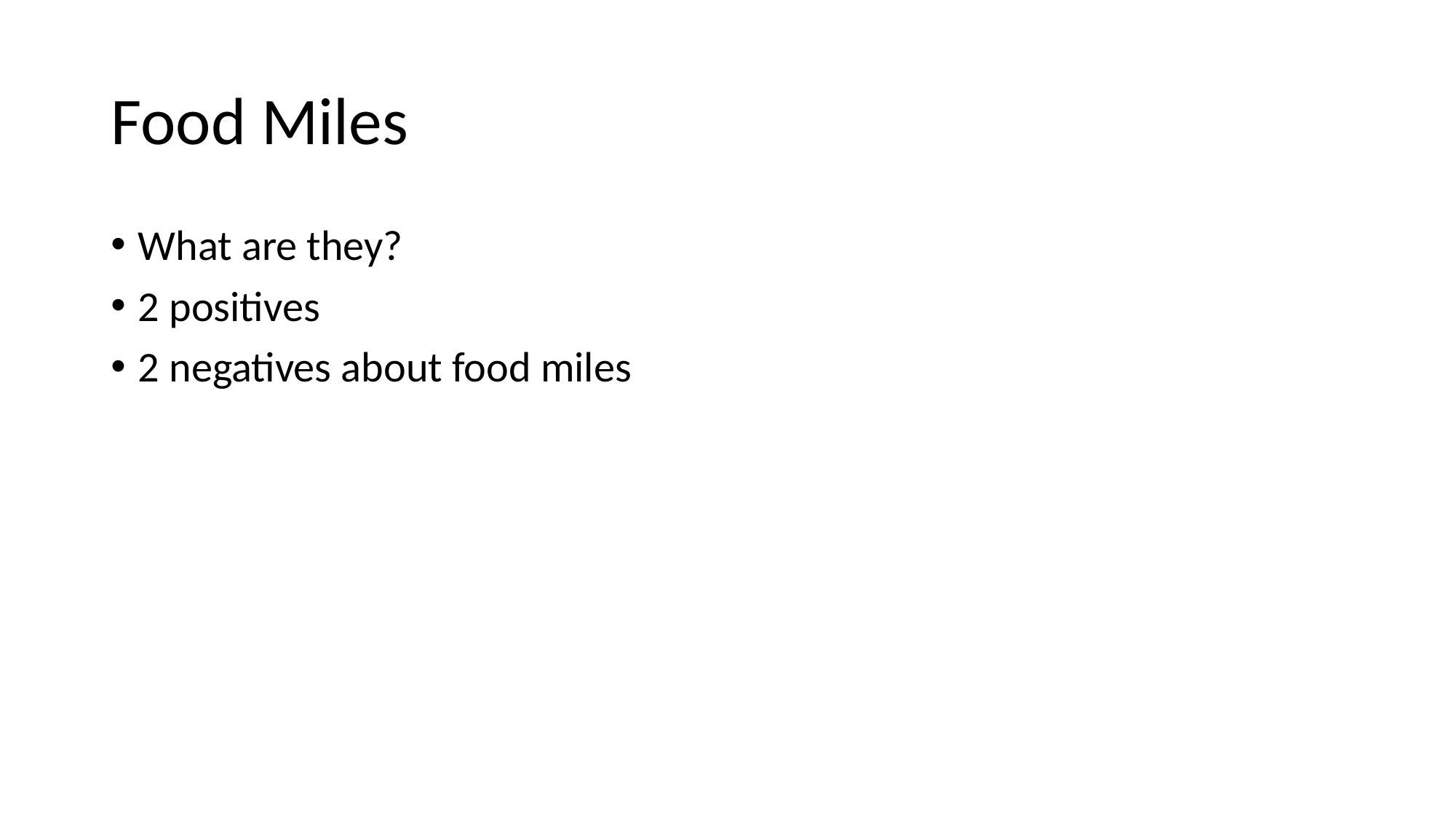

# Food Miles
What are they?
2 positives
2 negatives about food miles